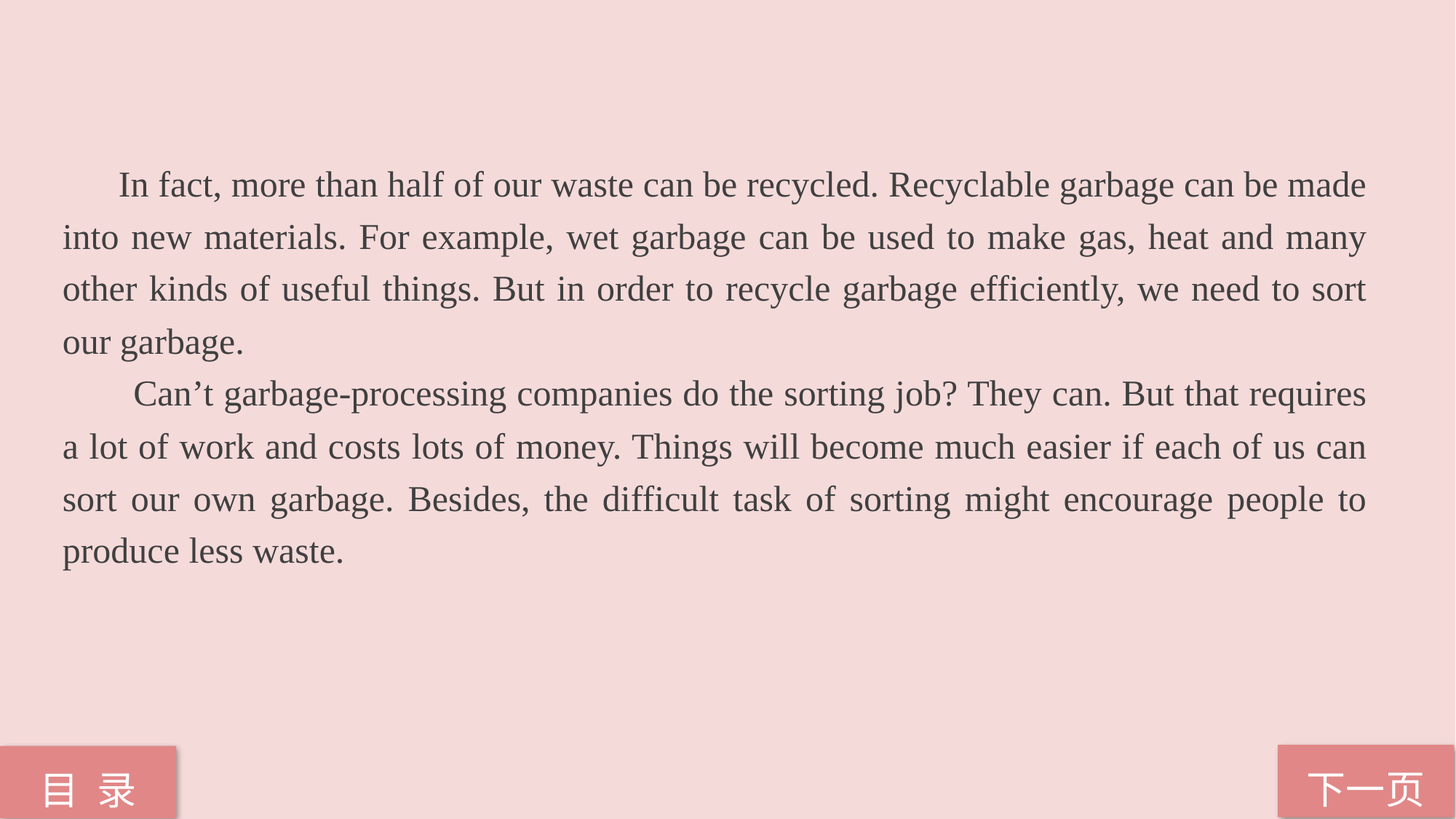

In fact, more than half of our waste can be recycled. Recyclable garbage can be made into new materials. For example, wet garbage can be used to make gas, heat and many other kinds of useful things. But in order to recycle garbage efficiently, we need to sort our garbage.
       Can’t garbage-processing companies do the sorting job? They can. But that requires a lot of work and costs lots of money. Things will become much easier if each of us can sort our own garbage. Besides, the difficult task of sorting might encourage people to produce less waste.